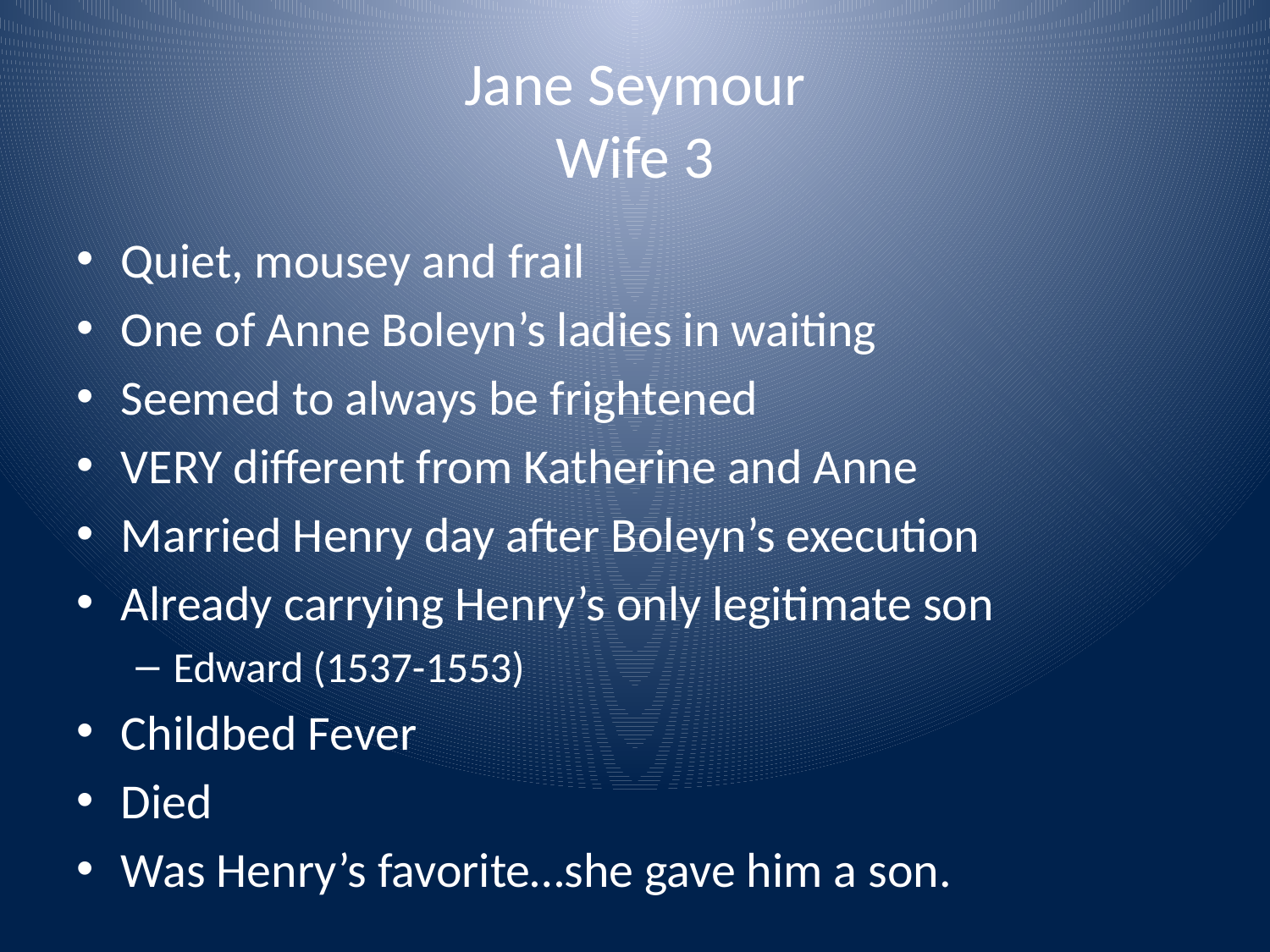

# Jane Seymour Wife 3
Quiet, mousey and frail
One of Anne Boleyn’s ladies in waiting
Seemed to always be frightened
VERY different from Katherine and Anne
Married Henry day after Boleyn’s execution
Already carrying Henry’s only legitimate son
Edward (1537-1553)
Childbed Fever
Died
Was Henry’s favorite…she gave him a son.